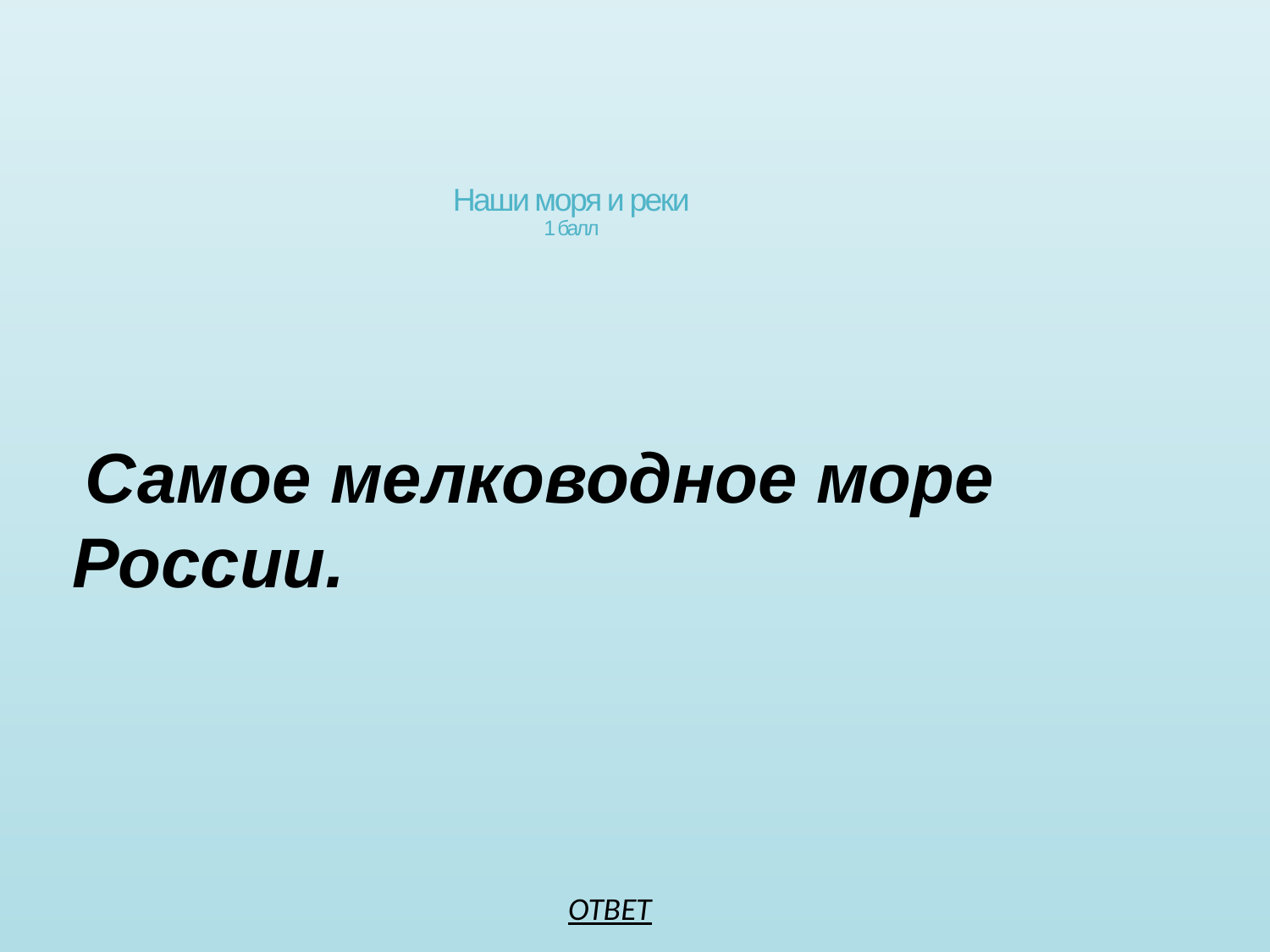

Наши моря и реки
1 балл
 Самое мелководное море России.
ОТВЕТ